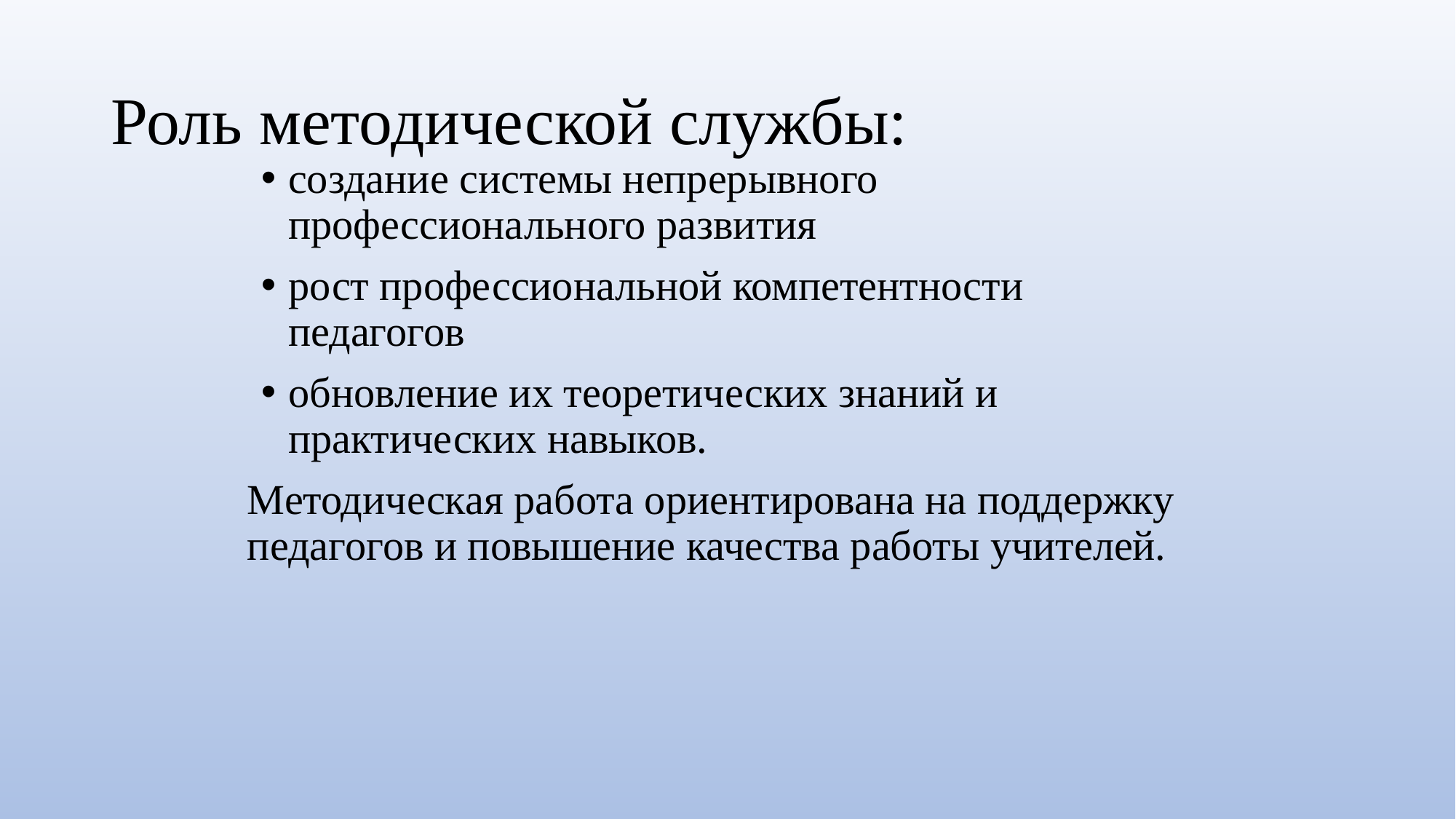

# Роль методической службы:
создание системы непрерывного профессионального развития
рост профессиональной компетентности педагогов
обновление их теоретических знаний и практических навыков.
Методическая работа ориентирована на поддержку педагогов и повышение качества работы учителей.